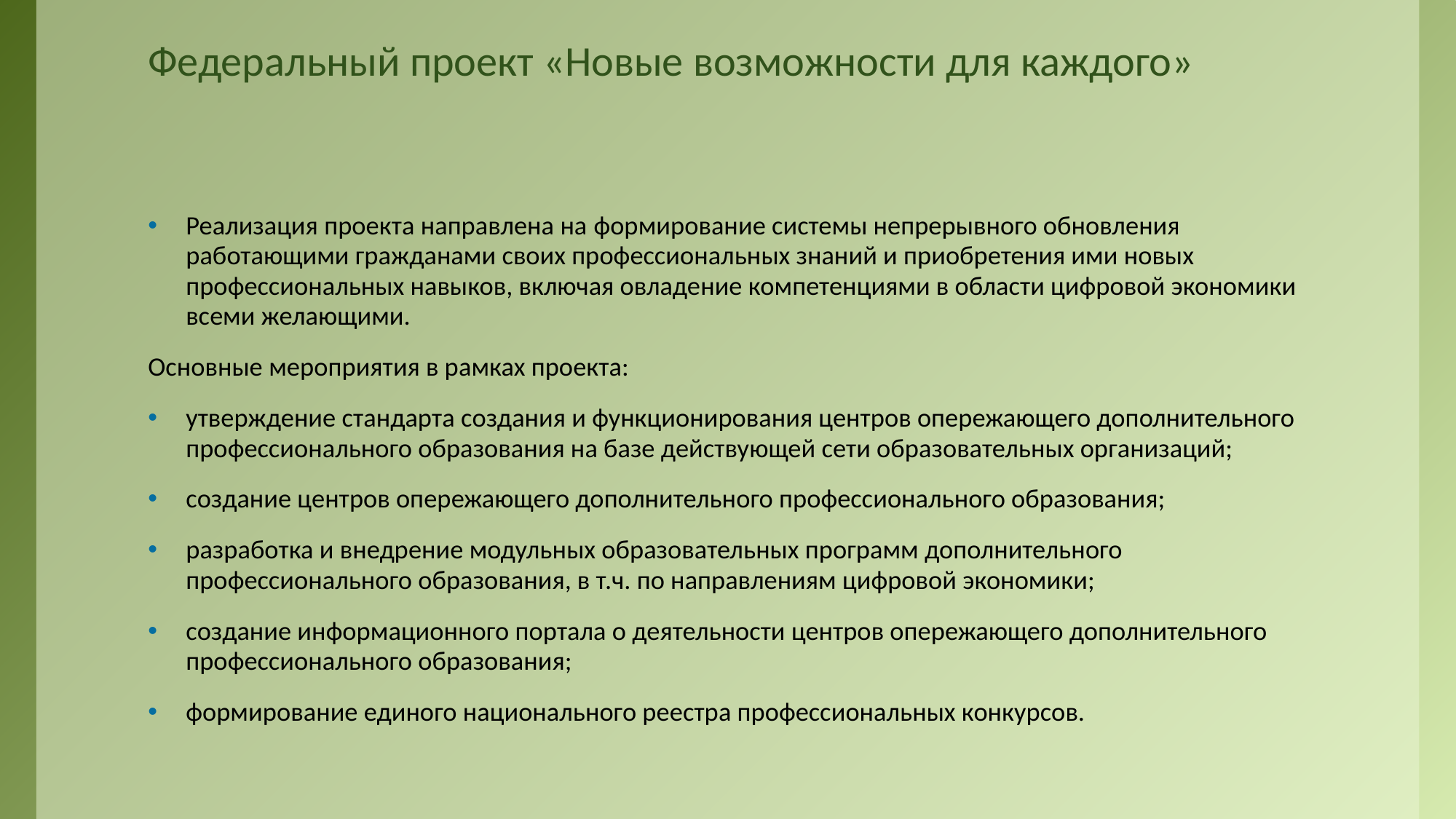

# Федеральный проект «Новые возможности для каждого»
Реализация проекта направлена на формирование системы непрерывного обновления работающими гражданами своих профессиональных знаний и приобретения ими новых профессиональных навыков, включая овладение компетенциями в области цифровой экономики всеми желающими.
Основные мероприятия в рамках проекта:
утверждение стандарта создания и функционирования центров опережающего дополнительного профессионального образования на базе действующей сети образовательных организаций;
создание центров опережающего дополнительного профессионального образования;
разработка и внедрение модульных образовательных программ дополнительного профессионального образования, в т.ч. по направлениям цифровой экономики;
создание информационного портала о деятельности центров опережающего дополнительного профессионального образования;
формирование единого национального реестра профессиональных конкурсов.